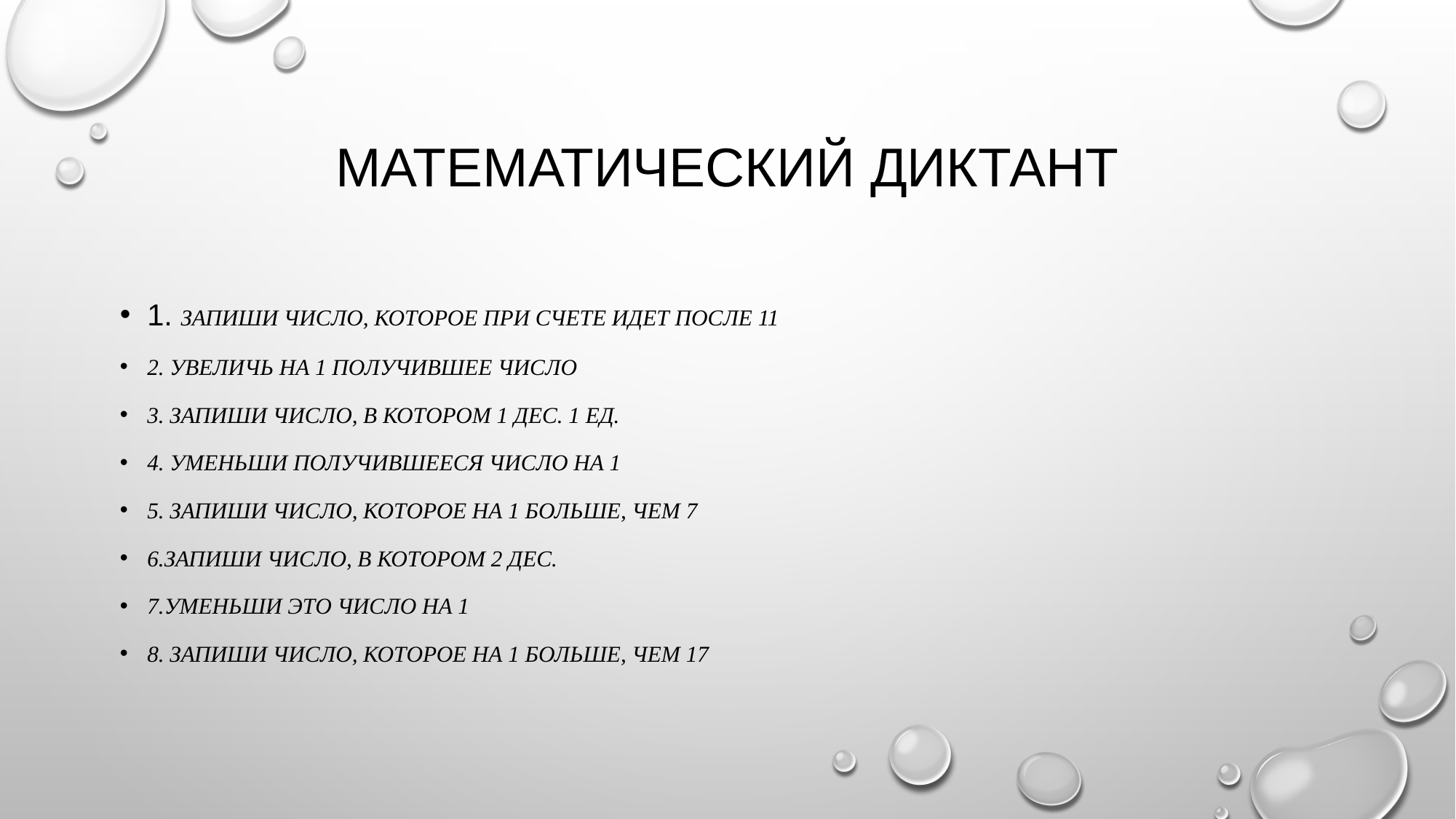

# Математический диктант
1. Запиши число, которое при счете идет после 11
2. Увеличь на 1 получившее число
3. Запиши число, в котором 1 дес. 1 ед.
4. уменьши получившееся число на 1
5. запиши число, которое на 1 больше, чем 7
6.Запиши число, в котором 2 дес.
7.уменьши это число на 1
8. Запиши число, которое на 1 больше, чем 17